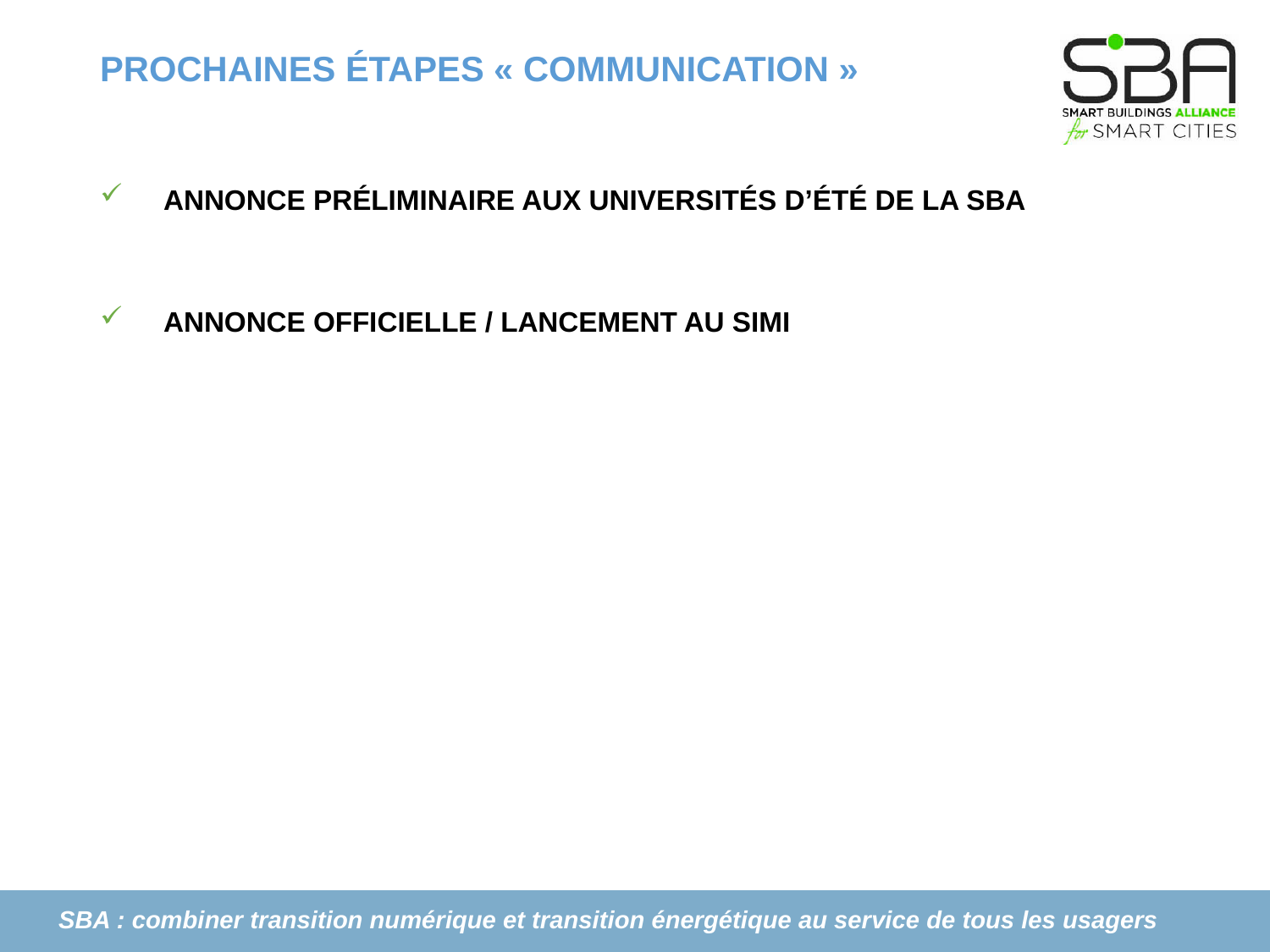

# PROCHAINES ÉTAPES « COMMUNICATION »
Annonce préliminaire aux universités d’été de la SBA

Annonce officielle / Lancement au SIMI